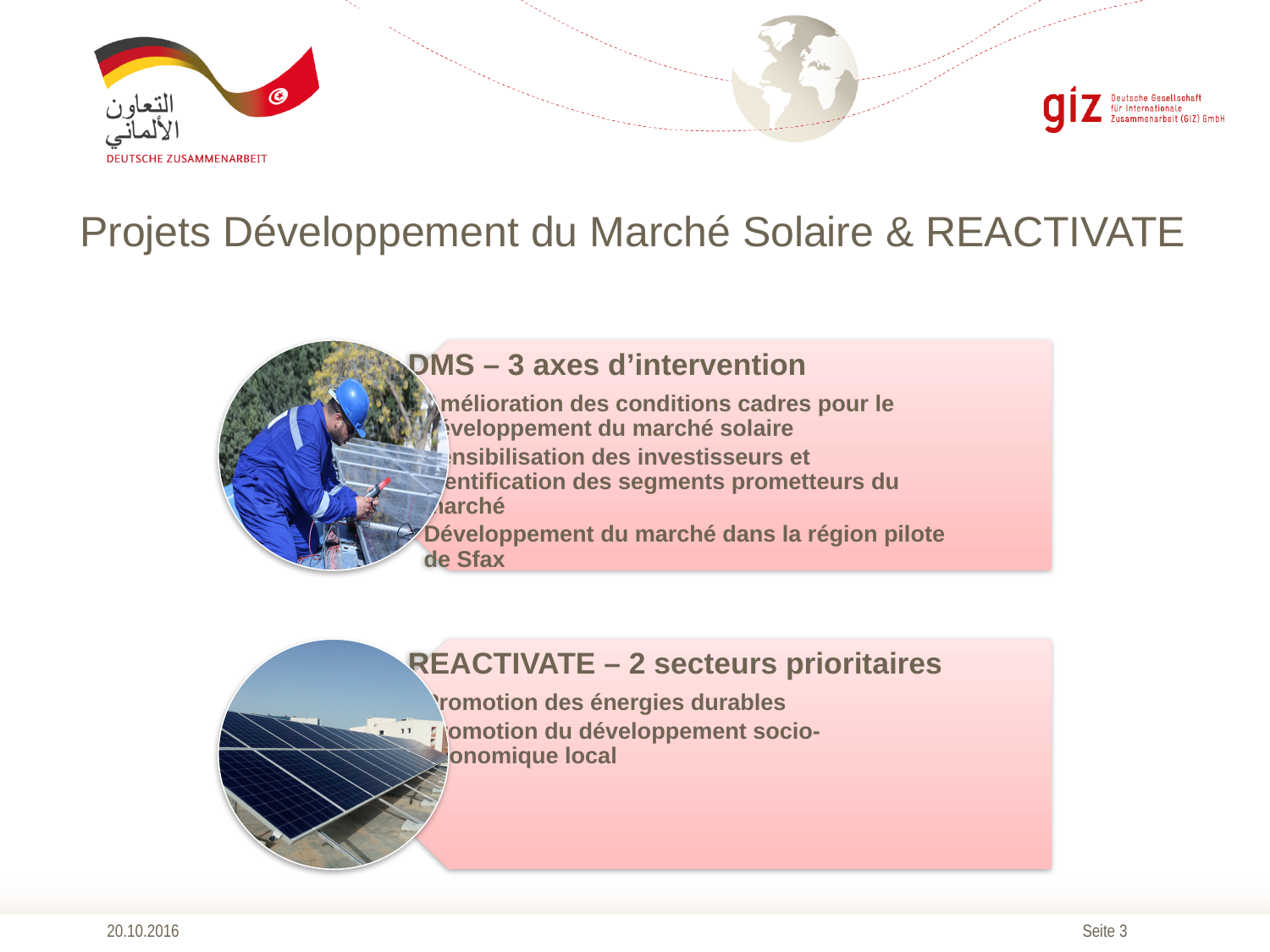

# Projets Développement du Marché Solaire & REACTIVATE
DMS – 3 axes d’intervention
Amélioration des conditions cadres pour le développement du marché solaire
Sensibilisation des investisseurs et identification des segments prometteurs du marché
Développement du marché dans la région pilote de Sfax
REACTIVATE – 2 secteurs prioritaires
Promotion des énergies durables
Promotion du développement socio-économique local
20.10.2016